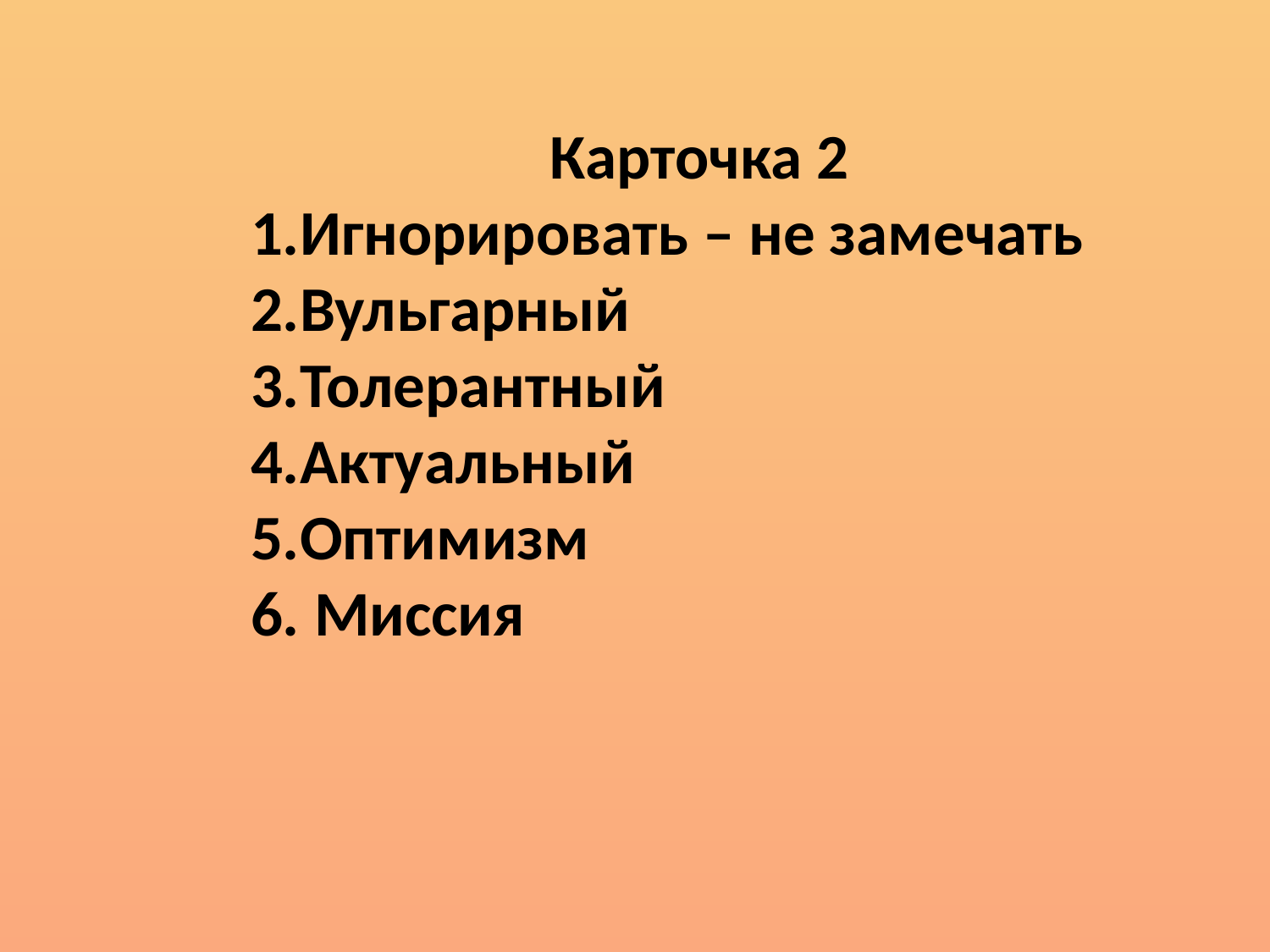

Карточка 2
1.Игнорировать – не замечать
2.Вульгарный
3.Толерантный
4.Актуальный
5.Оптимизм
6. Миссия